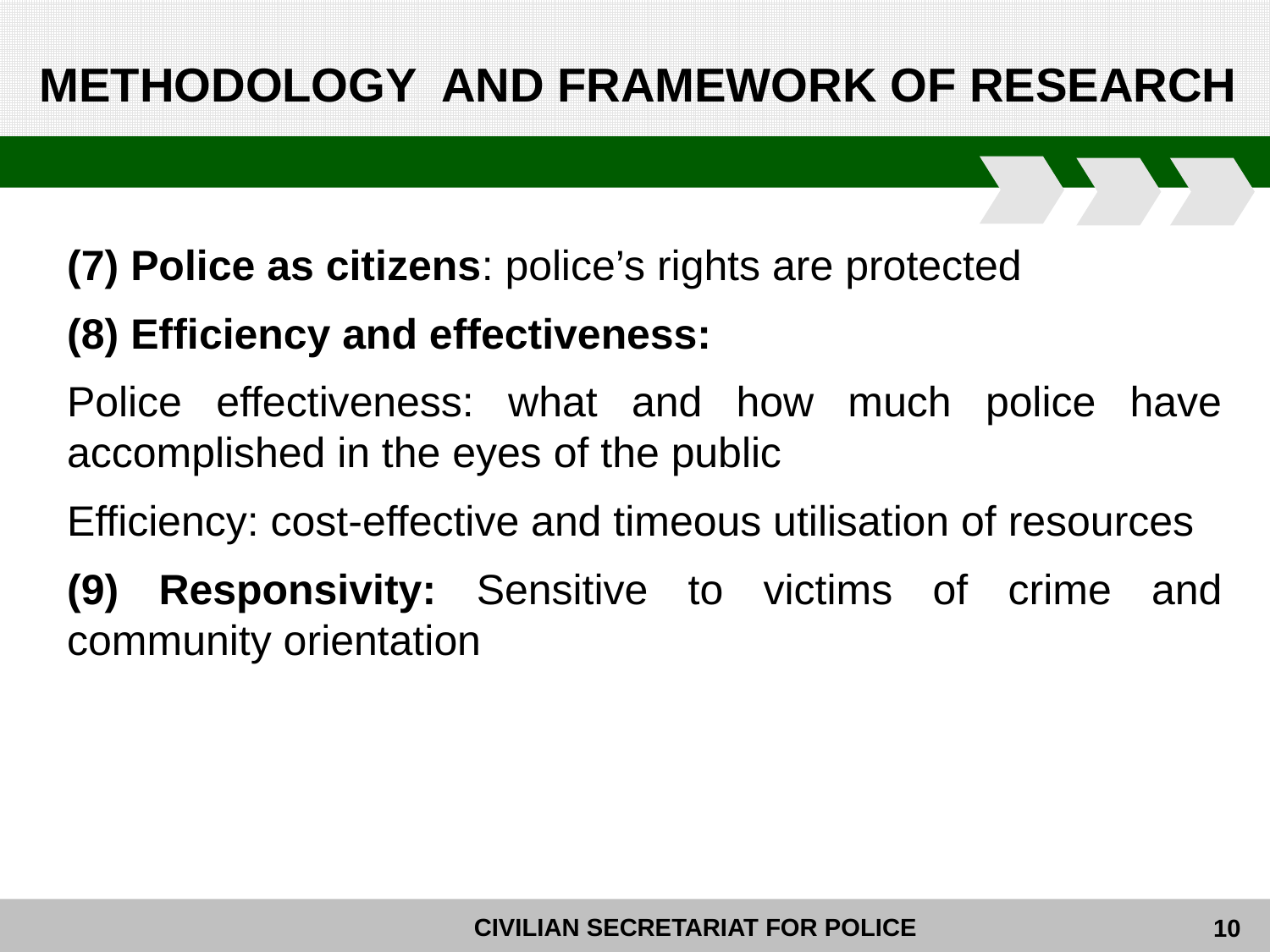

METHODOLOGY  AND FRAMEWORK OF RESEARCH
(7) Police as citizens: police’s rights are protected
(8) Efficiency and effectiveness:
Police effectiveness: what and how much police have accomplished in the eyes of the public
Efficiency: cost-effective and timeous utilisation of resources
(9) Responsivity: Sensitive to victims of crime and community orientation
10